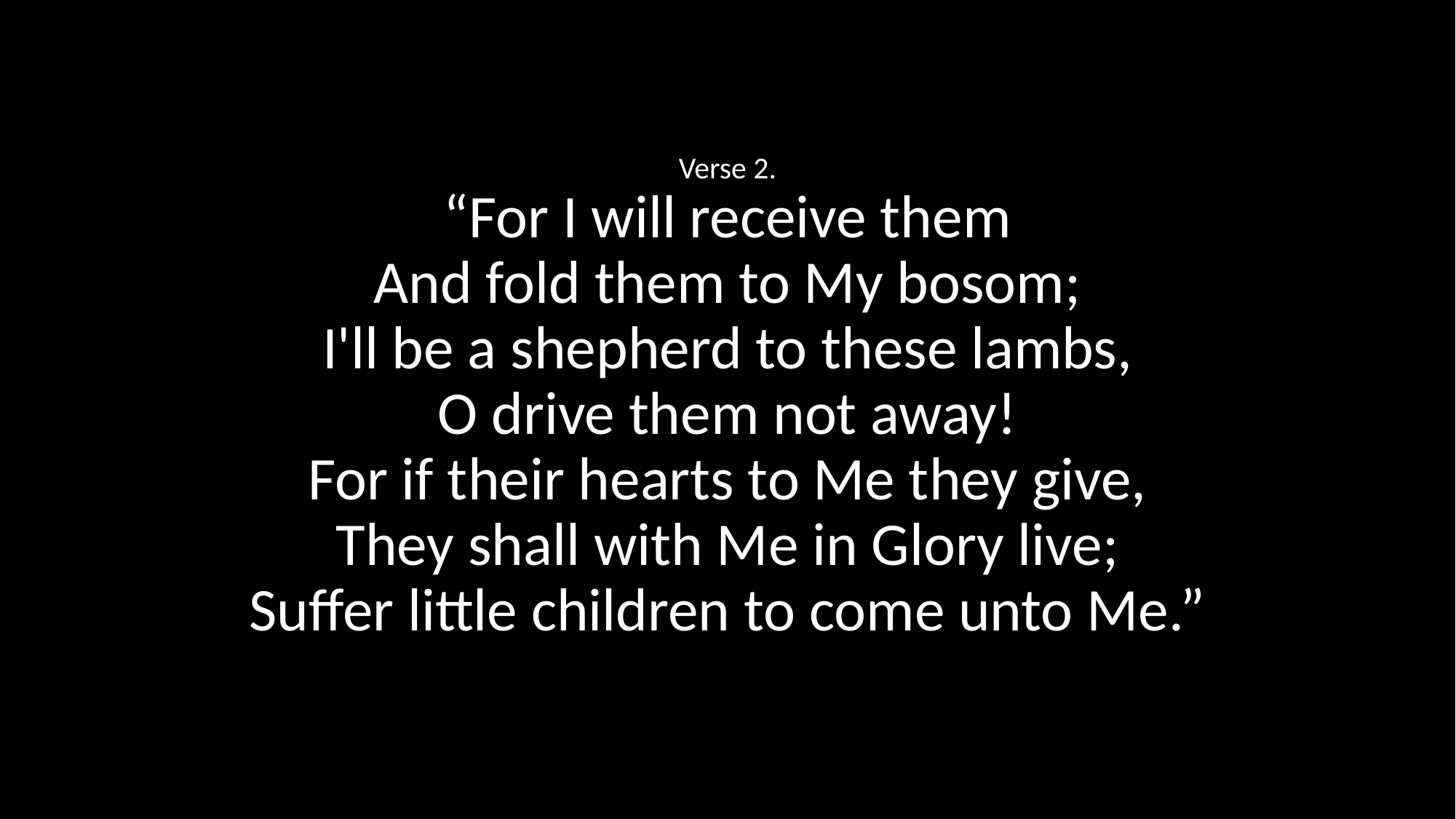

Verse 2.
“For I will receive them
And fold them to My bosom;
I'll be a shepherd to these lambs,
O drive them not away!
For if their hearts to Me they give,
They shall with Me in Glory live;
Suffer little children to come unto Me.”